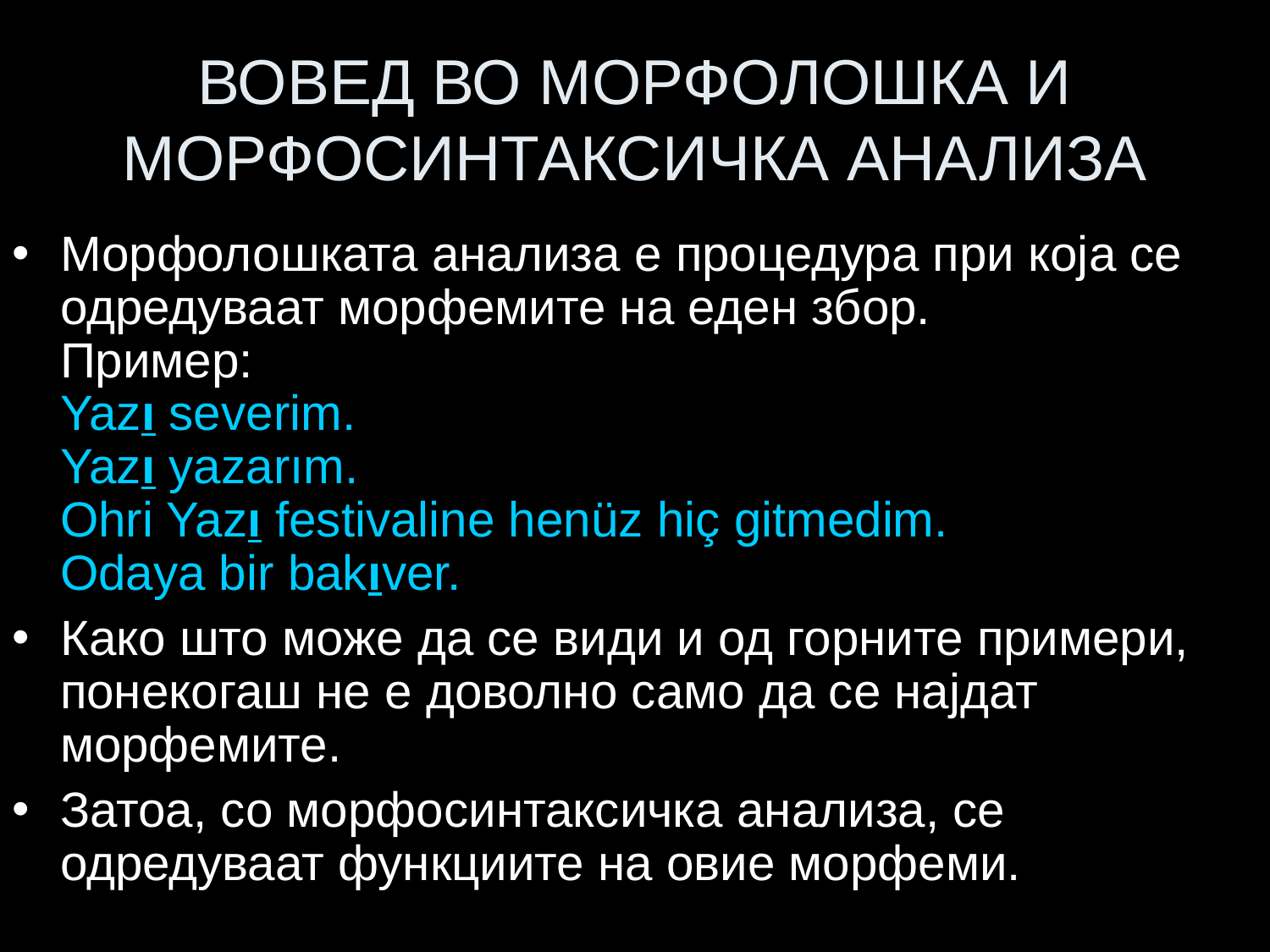

# ВОВЕД ВО МОРФОЛОШКА И МОРФОСИНТАКСИЧКА АНАЛИЗА
Морфолошката анализа е процедура при која се одредуваат морфемите на еден збор.
Пример:
Yazı severim.
Yazı yazarım.
Ohri Yazı festivaline henüz hiç gitmedim.
Odaya bir bakıver.
Како што може да се види и од горните примери, понекогаш не е доволно само да се најдат морфемите.
Затоа, со морфосинтаксичка анализа, се одредуваат функциите на овие морфеми.